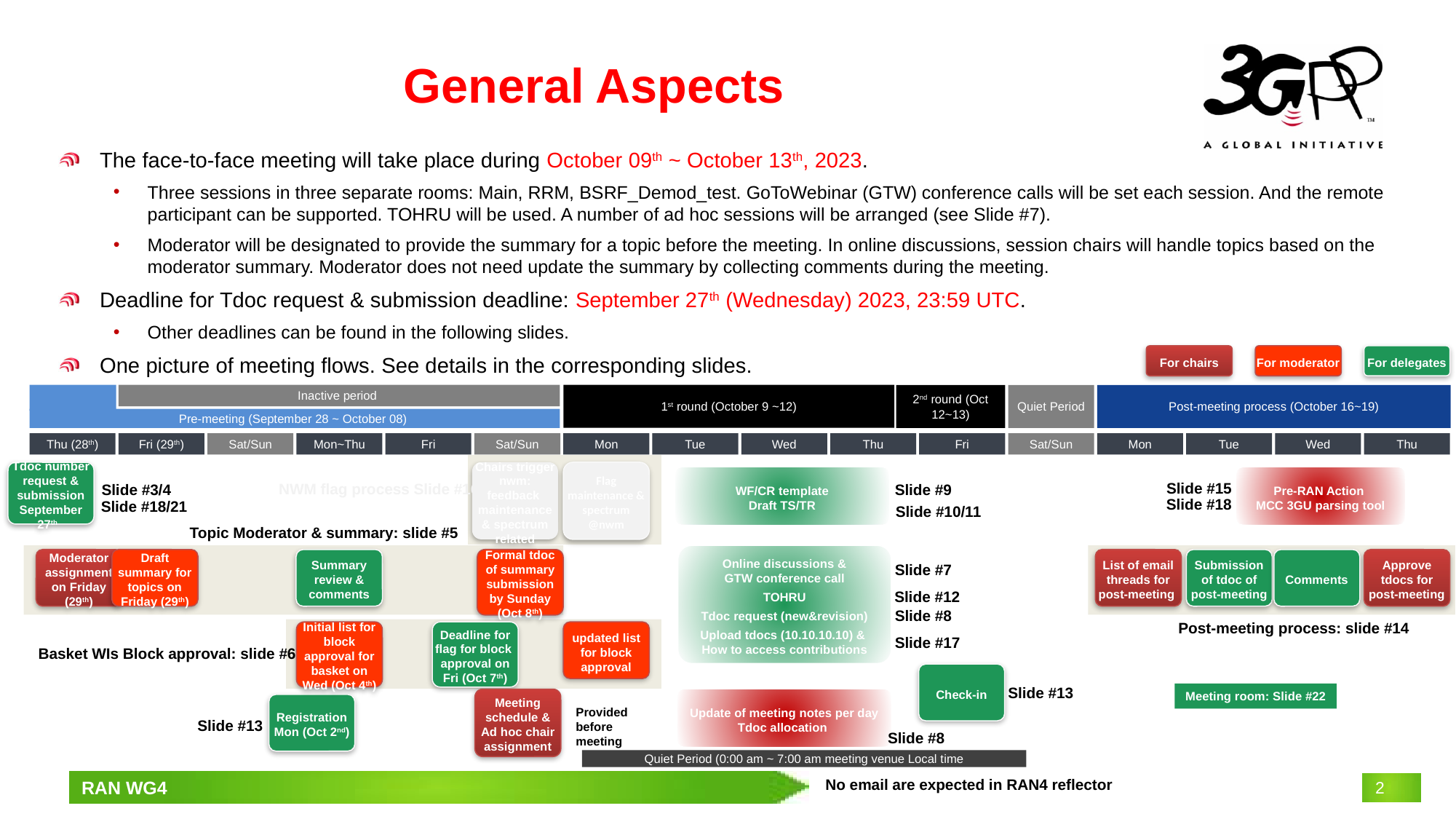

# General Aspects
The face-to-face meeting will take place during October 09th ~ October 13th, 2023.
Three sessions in three separate rooms: Main, RRM, BSRF_Demod_test. GoToWebinar (GTW) conference calls will be set each session. And the remote participant can be supported. TOHRU will be used. A number of ad hoc sessions will be arranged (see Slide #7).
Moderator will be designated to provide the summary for a topic before the meeting. In online discussions, session chairs will handle topics based on the moderator summary. Moderator does not need update the summary by collecting comments during the meeting.
Deadline for Tdoc request & submission deadline: September 27th (Wednesday) 2023, 23:59 UTC.
Other deadlines can be found in the following slides.
One picture of meeting flows. See details in the corresponding slides.
For chairs
For moderator
For delegates

Inactive period
1st round (October 9 ~12)
2nd round (Oct 12~13)
Quiet Period
Post-meeting process (October 16~19)
Pre-meeting (September 28 ~ October 08)
Thu (28th)
Fri (29th)
Sat/Sun
Mon~Thu
Fri
Sat/Sun
Mon
Tue
Wed
Thu
Fri
Sat/Sun
Mon
Tue
Wed
Thu

Tdoc number request & submission September 27th
Chairs trigger nwm: feedback  maintenance & spectrum related
Flag maintenance & spectrum @nwm
WF/CR template
Draft TS/TR
Pre-RAN Action
MCC 3GU parsing tool
Slide #15
NWM flag process Slide #16
Slide #3/4
Slide #9
Slide #18
Slide #18/21
Slide #10/11
Topic Moderator & summary: slide #5

Online discussions &
GTW conference call
TOHRU
Tdoc request (new&revision)
Upload tdocs (10.10.10.10) &
How to access contributions
Moderator assignment on Friday (29th)
Draft summary for topics on Friday (29th)
Summary review & comments
Formal tdoc of summary submission by Sunday (Oct 8th)
List of email threads for post-meeting
Submission of tdoc of post-meeting
Comments
Approve tdocs for post-meeting
Slide #7
Slide #12
Slide #8
Post-meeting process: slide #14

Initial list for block approval for basket on Wed (Oct 4th)
Deadline for flag for block  approval on Fri (Oct 7th)
updated list for block approval
Slide #17
Basket WIs Block approval: slide #6
Check-in
Slide #13
Meeting room: Slide #22
Meeting schedule & Ad hoc chair assignment
Update of meeting notes per day
Tdoc allocation
Registration Mon (Oct 2nd)
Provided before meeting
Slide #13
Slide #8
Quiet Period (0:00 am ~ 7:00 am meeting venue Local time
No email are expected in RAN4 reflector